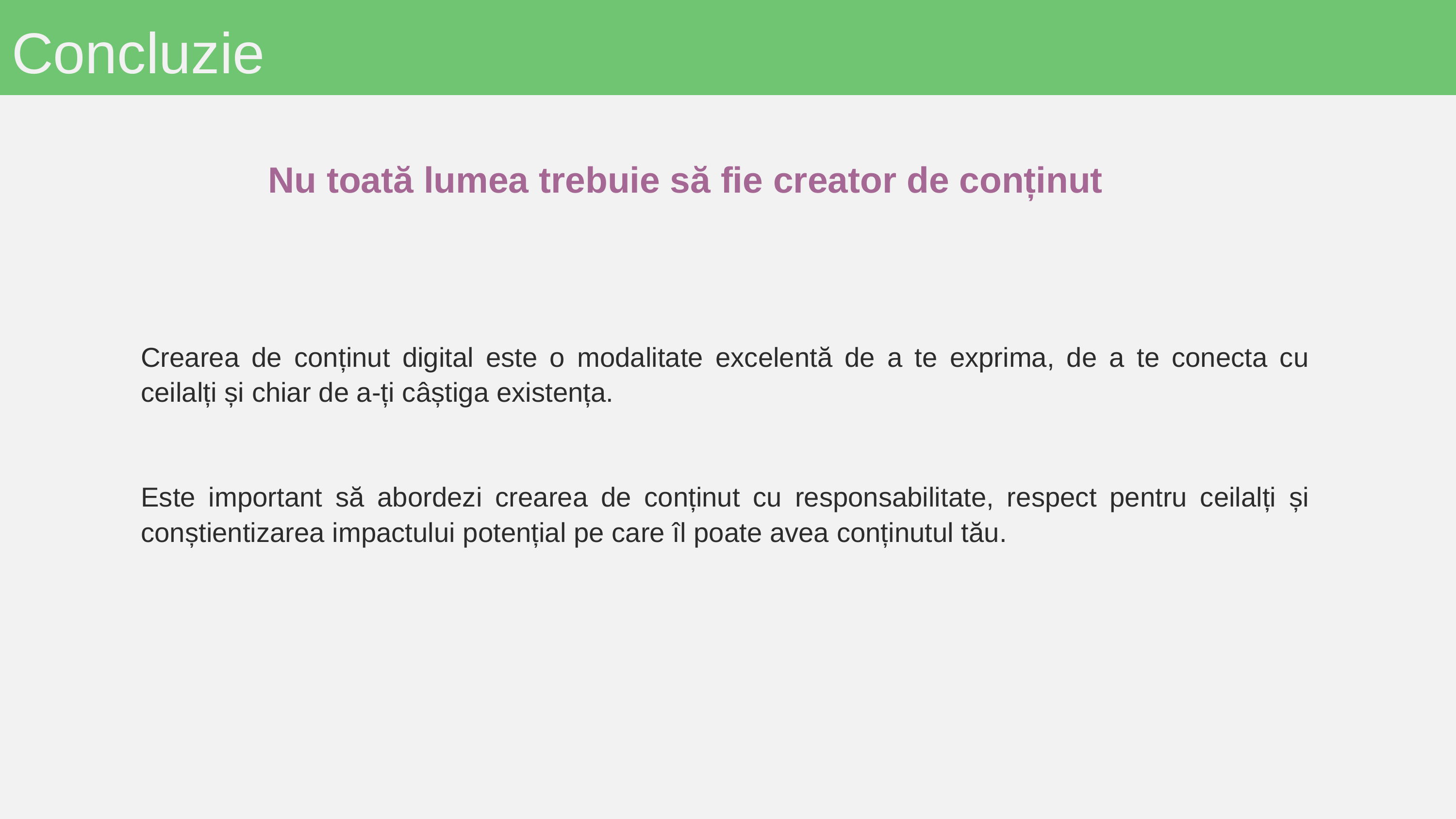

Concluzie

Nu toată lumea trebuie să fie creator de conținut

Crearea de conținut digital este o modalitate excelentă de a te exprima, de a te conecta cu ceilalți și chiar de a-ți câștiga existența.

Este important să abordezi crearea de conținut cu responsabilitate, respect pentru ceilalți și conștientizarea impactului potențial pe care îl poate avea conținutul tău.